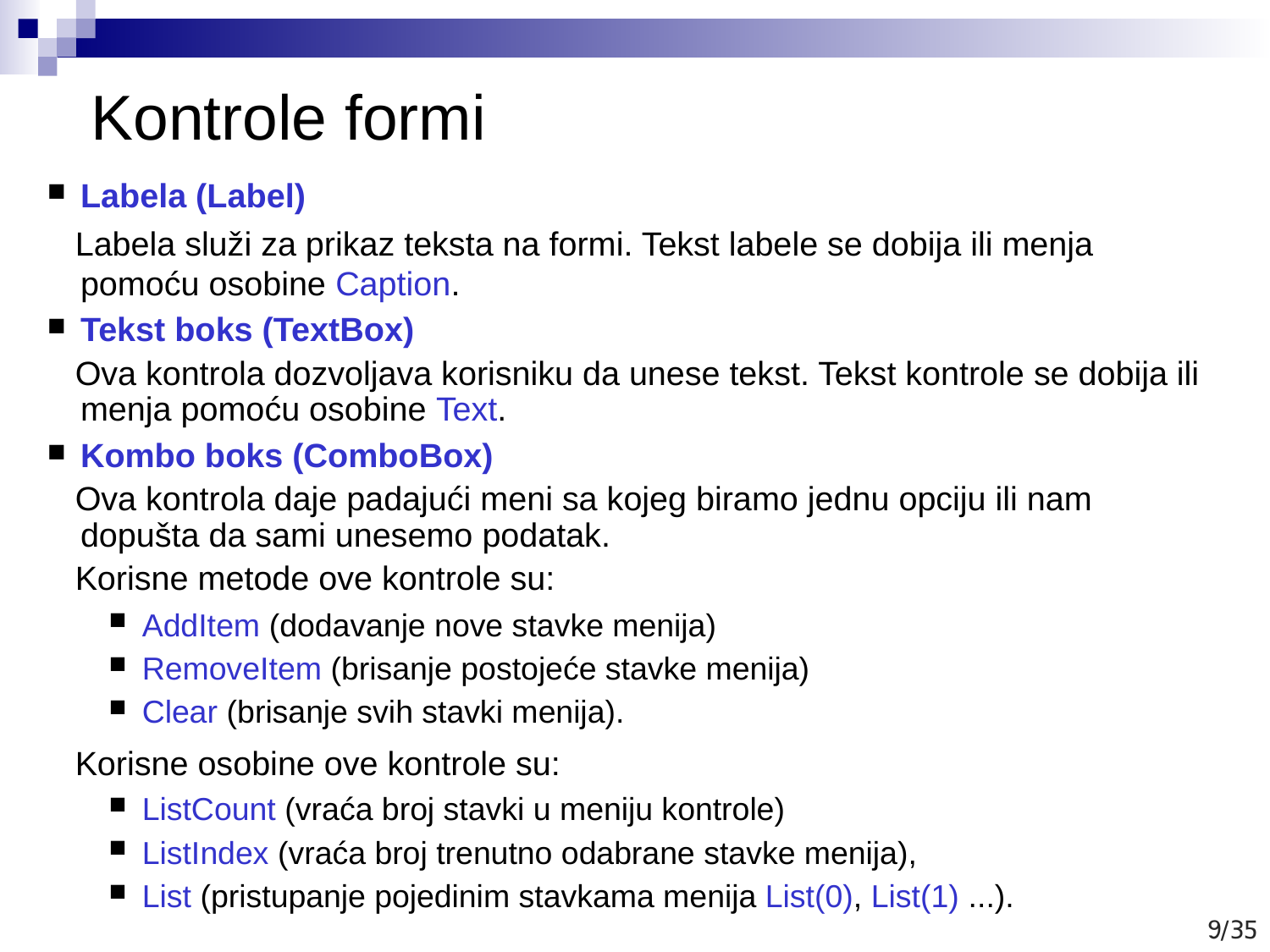

# Kontrole formi
Labela (Label)
   Labela služi za prikaz teksta na formi. Tekst labele se dobija ili menja pomoću osobine Caption.
Tekst boks (TextBox)
   Ova kontrola dozvoljava korisniku da unese tekst. Tekst kontrole se dobija ili menja pomoću osobine Text.
Kombo boks (ComboBox)
   Ova kontrola daje padajući meni sa kojeg biramo jednu opciju ili nam dopušta da sami unesemo podatak.
   Korisne metode ove kontrole su:
AddItem (dodavanje nove stavke menija)
RemoveItem (brisanje postojeće stavke menija)
Clear (brisanje svih stavki menija).
   Korisne osobine ove kontrole su:
ListCount (vraća broj stavki u meniju kontrole)
ListIndex (vraća broj trenutno odabrane stavke menija),
List (pristupanje pojedinim stavkama menija List(0), List(1) ...).
9/35